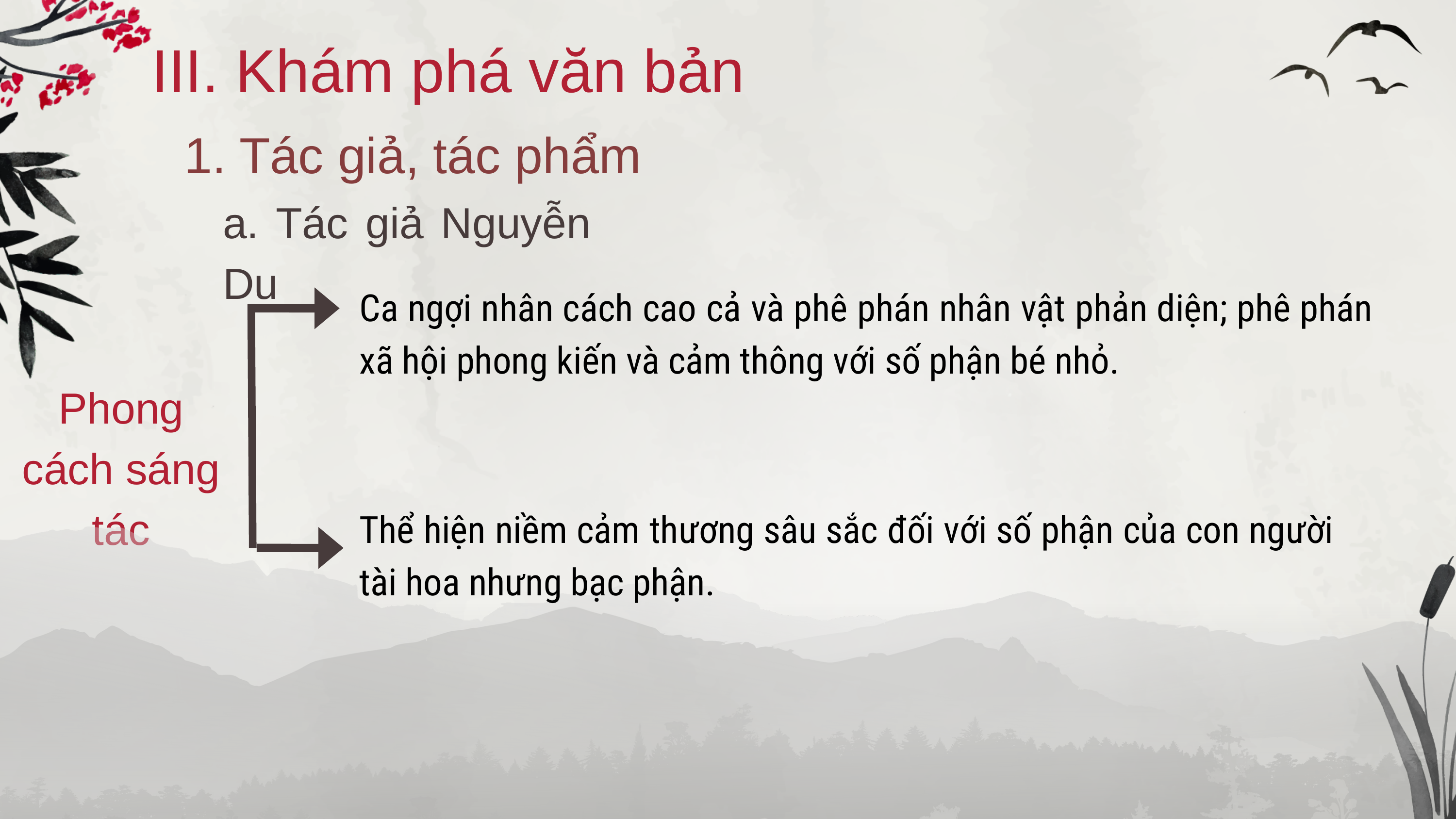

III. Khám phá văn bản
1. Tác giả, tác phẩm
a. Tác giả Nguyễn Du
Ca ngợi nhân cách cao cả và phê phán nhân vật phản diện; phê phán xã hội phong kiến và cảm thông với số phận bé nhỏ.

Phong cách sáng tác
Thể hiện niềm cảm thương sâu sắc đối với số phận của con người tài hoa nhưng bạc phận.